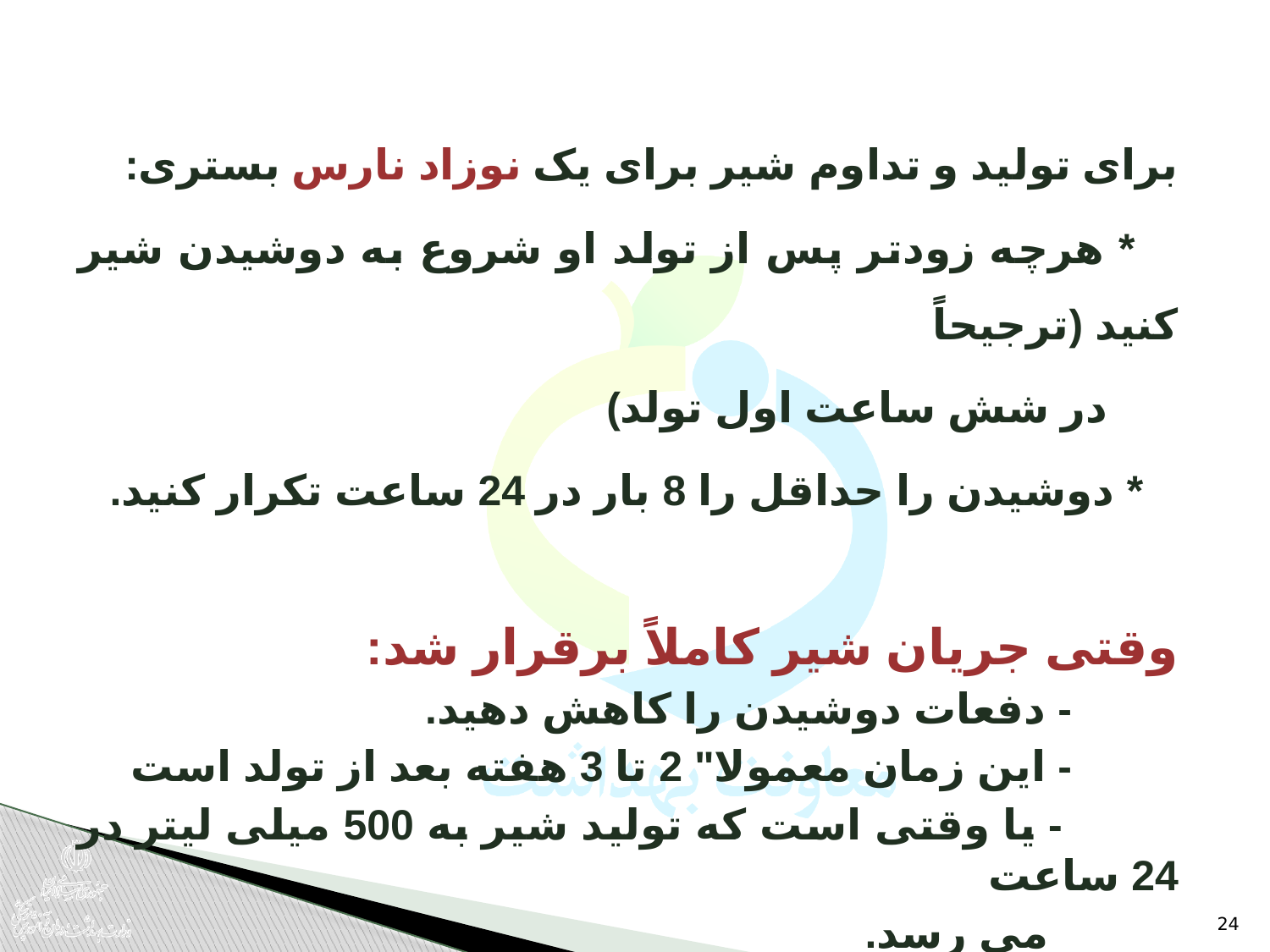

برای تولید و تداوم شیر برای یک نوزاد نارس بستری:
   * هرچه زودتر پس از تولد او شروع به دوشیدن شیر کنید (ترجیحاً
      در شش ساعت اول تولد)
   * دوشیدن را حداقل را 8 بار در 24 ساعت تکرار کنید.

وقتی جریان شیر کاملاً برقرار شد:
         - دفعات دوشیدن را کاهش دهید.
         - این زمان معمولا" 2 تا 3 هفته بعد از تولد است
         - یا وقتی است که تولید شیر به 500 میلی لیتر در 24 ساعت
           می رسد.

24